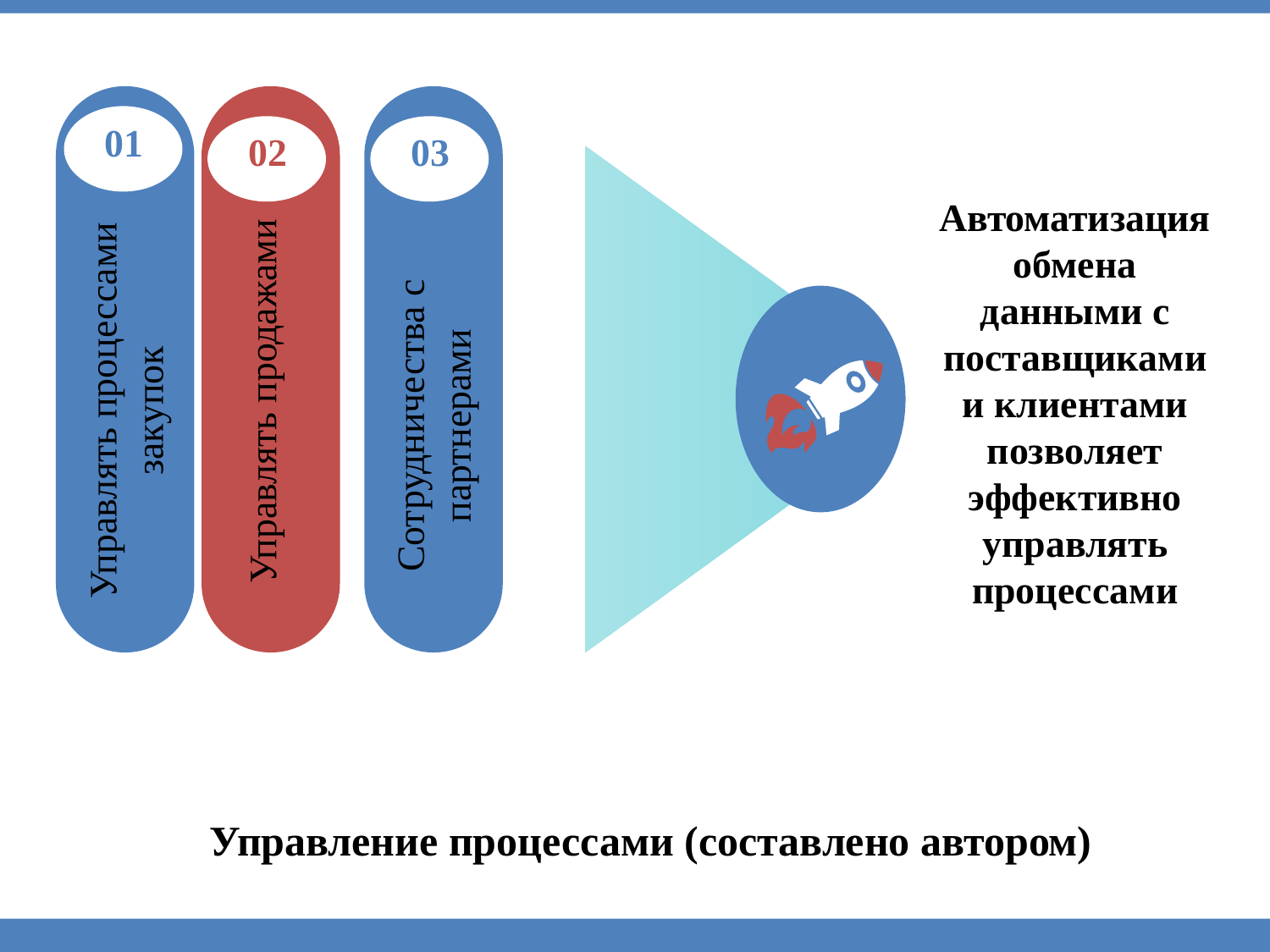

01
Управлять процессами закупок

02
Управлять продажами

03
Сотрудничества с партнерами

Автоматизация обмена данными с поставщиками и клиентами позволяет эффективно управлять процессами

Add Contents Title
Управление процессами (составлено автором)